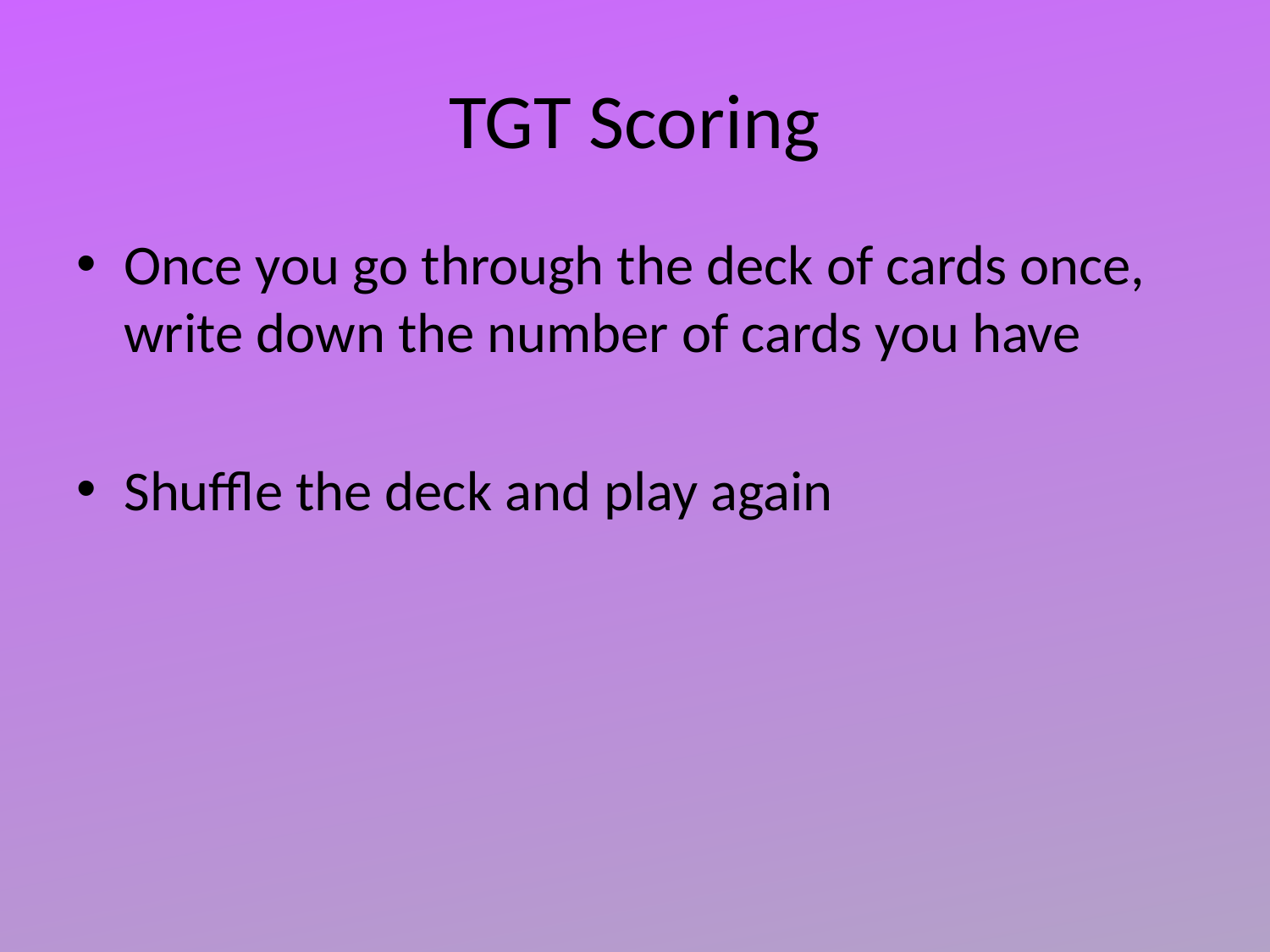

# TGT Scoring
Once you go through the deck of cards once, write down the number of cards you have

Shuffle the deck and play again